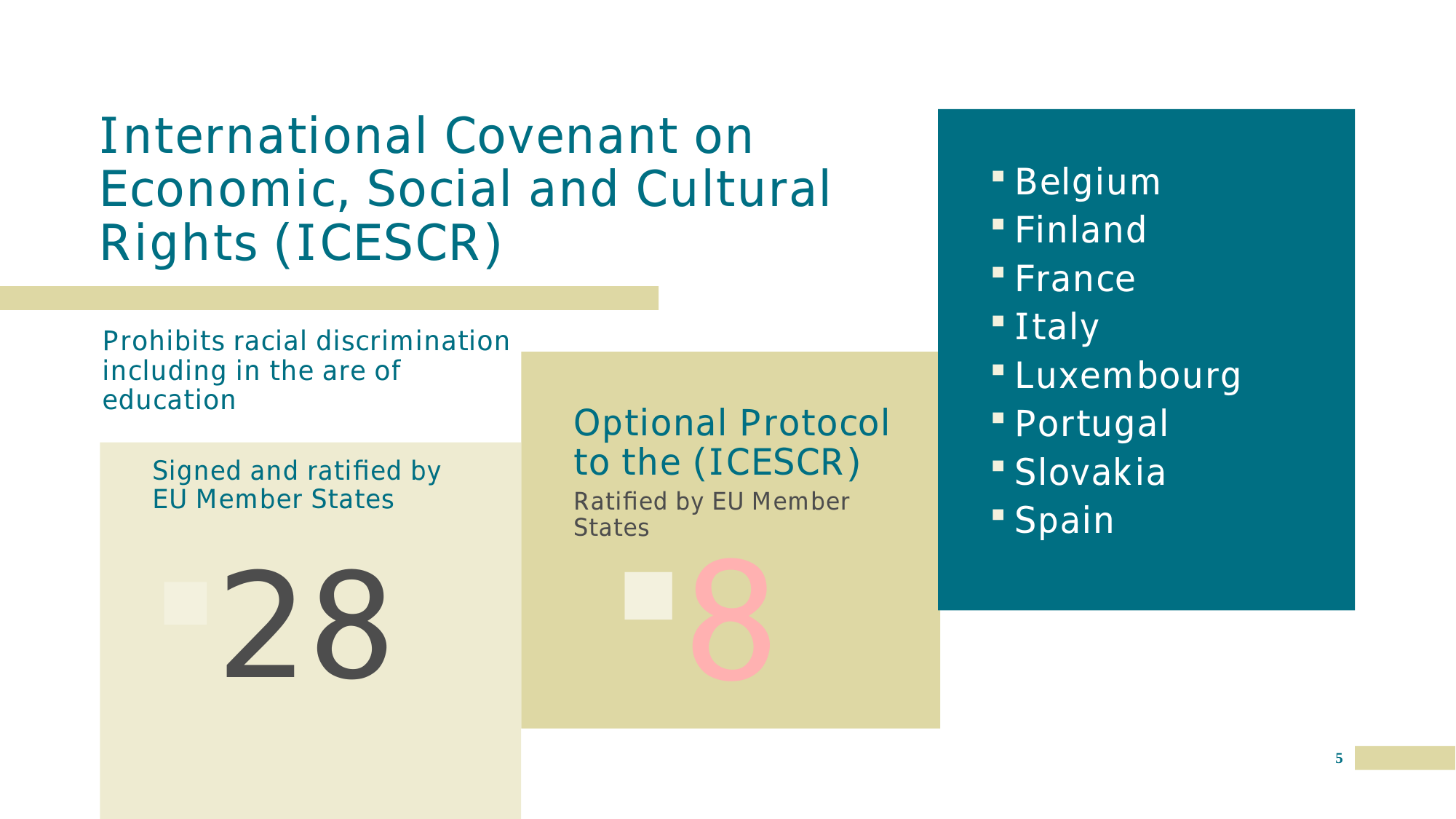

# International Covenant on Economic, Social and Cultural Rights (ICESCR)
Belgium
Finland
France
Italy
Luxembourg
Portugal
Slovakia
Spain
Prohibits racial discrimination including in the are of education
Optional Protocol to the (ICESCR)
Signed and ratified by EU Member States
Ratified by EU Member States
8
28
5